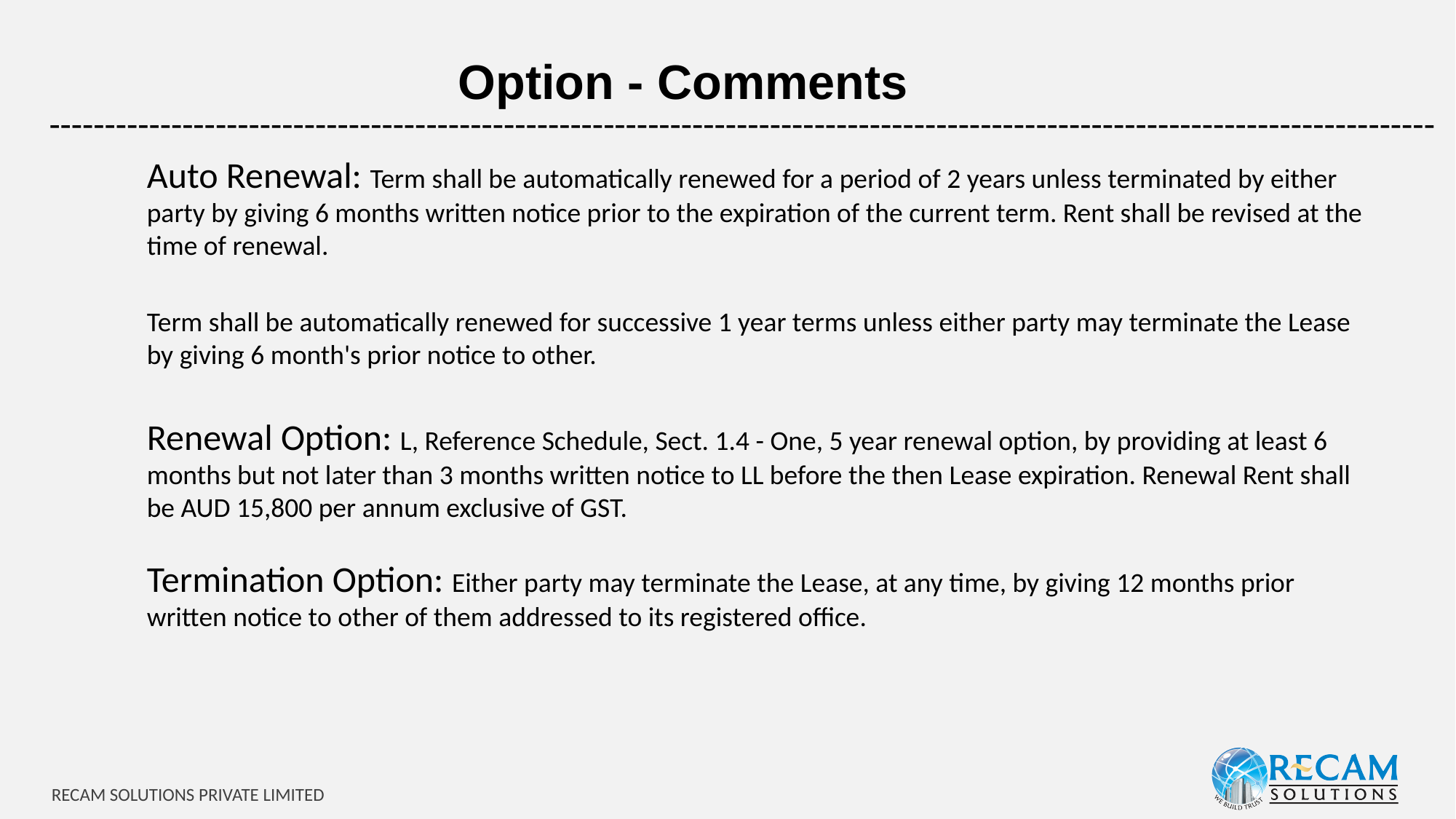

Option - Comments
-----------------------------------------------------------------------------------------------------------------------------
Auto Renewal: Term shall be automatically renewed for a period of 2 years unless terminated by either party by giving 6 months written notice prior to the expiration of the current term. Rent shall be revised at the time of renewal.

Term shall be automatically renewed for successive 1 year terms unless either party may terminate the Lease by giving 6 month's prior notice to other.

Renewal Option: L, Reference Schedule, Sect. 1.4 - One, 5 year renewal option, by providing at least 6 months but not later than 3 months written notice to LL before the then Lease expiration. Renewal Rent shall be AUD 15,800 per annum exclusive of GST.

Termination Option: Either party may terminate the Lease, at any time, by giving 12 months prior written notice to other of them addressed to its registered office.

RECAM SOLUTIONS PRIVATE LIMITED